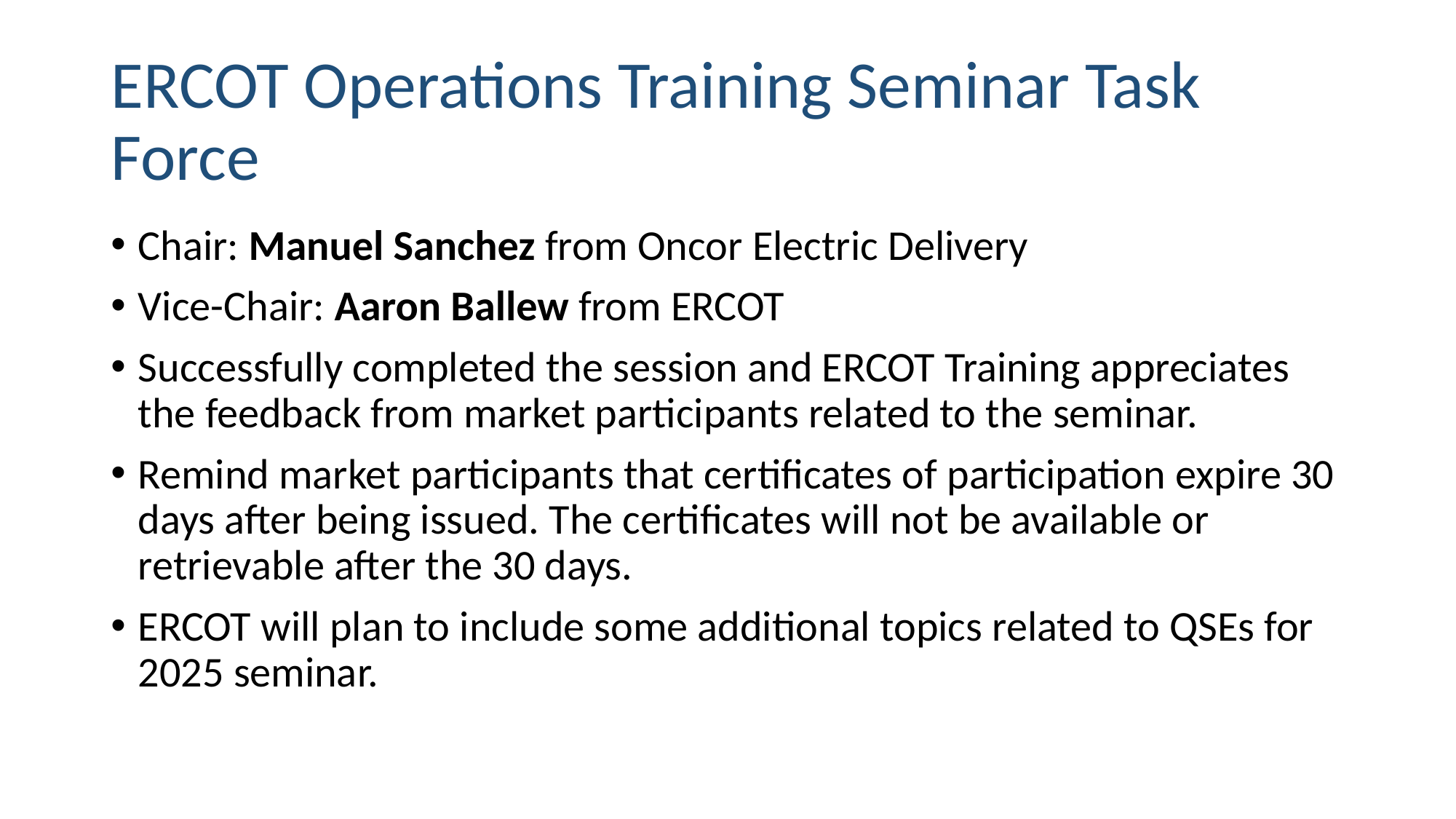

# ERCOT Operations Training Seminar Task Force
Chair: Manuel Sanchez from Oncor Electric Delivery
Vice-Chair: Aaron Ballew from ERCOT
Successfully completed the session and ERCOT Training appreciates the feedback from market participants related to the seminar.
Remind market participants that certificates of participation expire 30 days after being issued. The certificates will not be available or retrievable after the 30 days.
ERCOT will plan to include some additional topics related to QSEs for 2025 seminar.